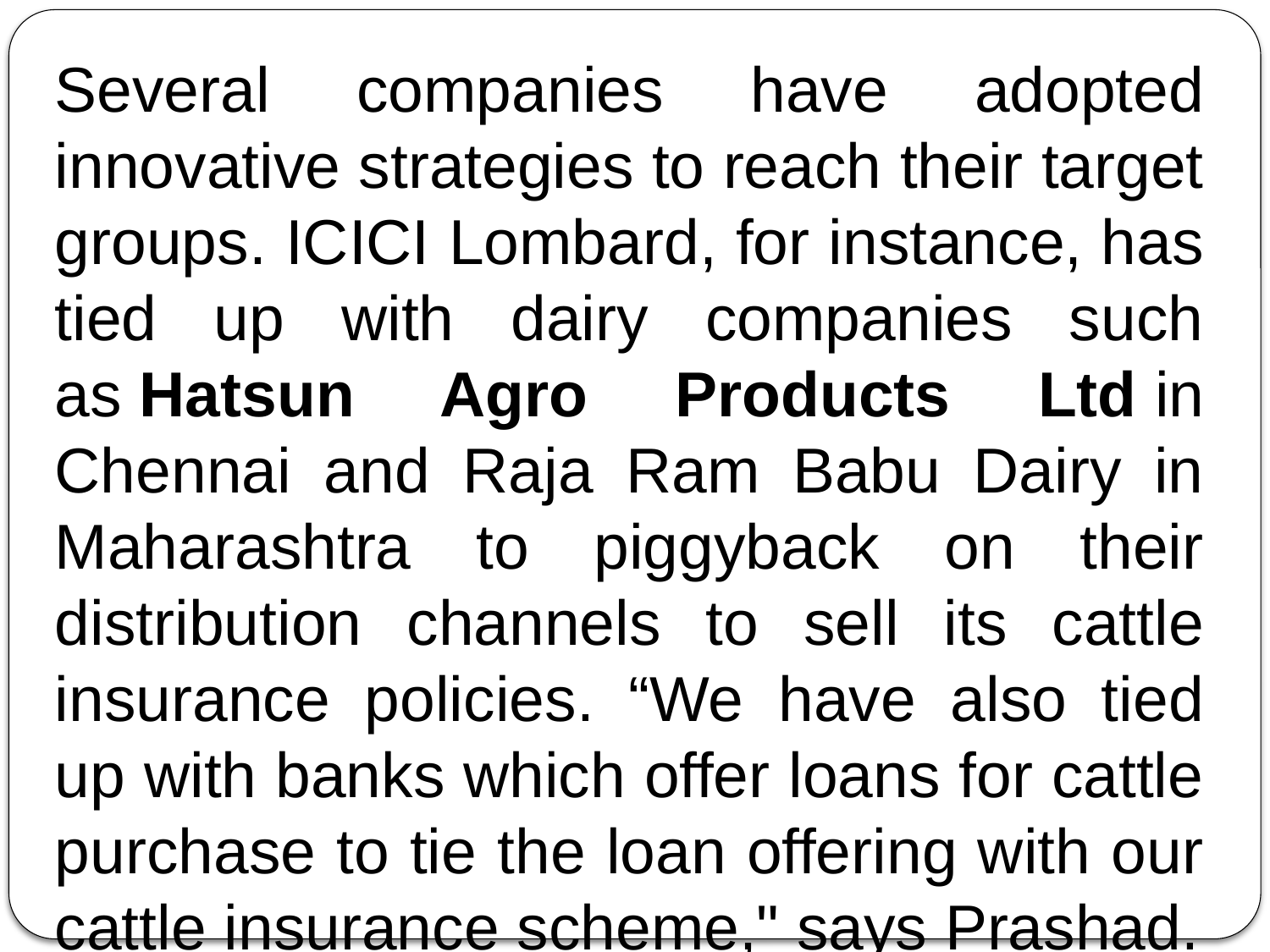

Several companies have adopted innovative strategies to reach their target groups. ICICI Lombard, for instance, has tied up with dairy companies such as Hatsun Agro Products Ltd in Chennai and Raja Ram Babu Dairy in Maharashtra to piggyback on their distribution channels to sell its cattle insurance policies. “We have also tied up with banks which offer loans for cattle purchase to tie the loan offering with our cattle insurance scheme," says Prashad.